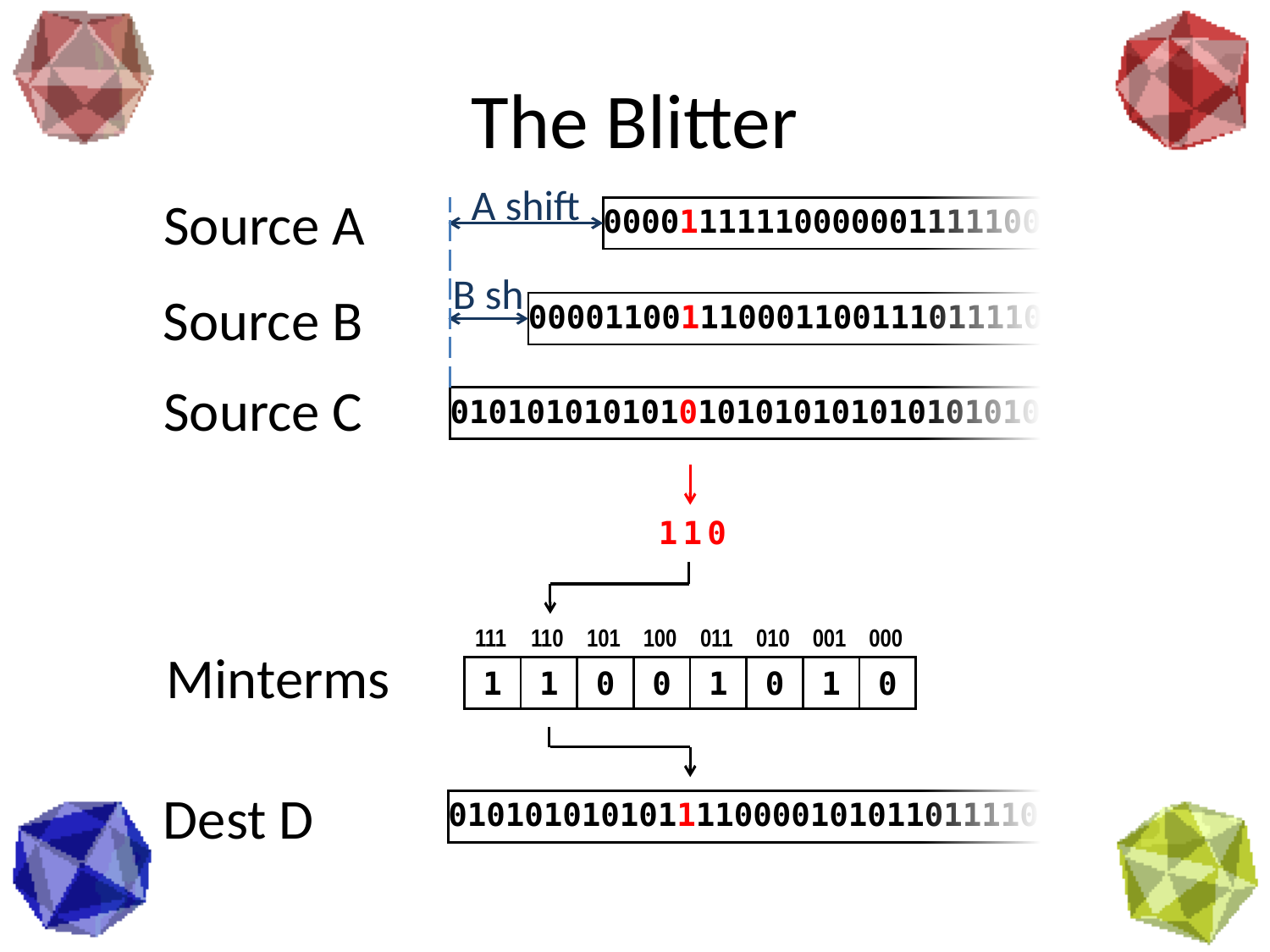

# The Blitter
A shift

Source A
| 00001111110000001111100 |
| --- |
B sh
Source B
| 000011001110001100111011110 |
| --- |
Source C
| 0101010101010101010101010101010 |
| --- |
110
| 111 | 110 | 101 | 100 | 011 | 010 | 001 | 000 |
| --- | --- | --- | --- | --- | --- | --- | --- |
Minterms
| 1 | 1 | 0 | 0 | 1 | 0 | 1 | 0 |
| --- | --- | --- | --- | --- | --- | --- | --- |
Dest D
| 0101010101011110000101011011110 |
| --- |